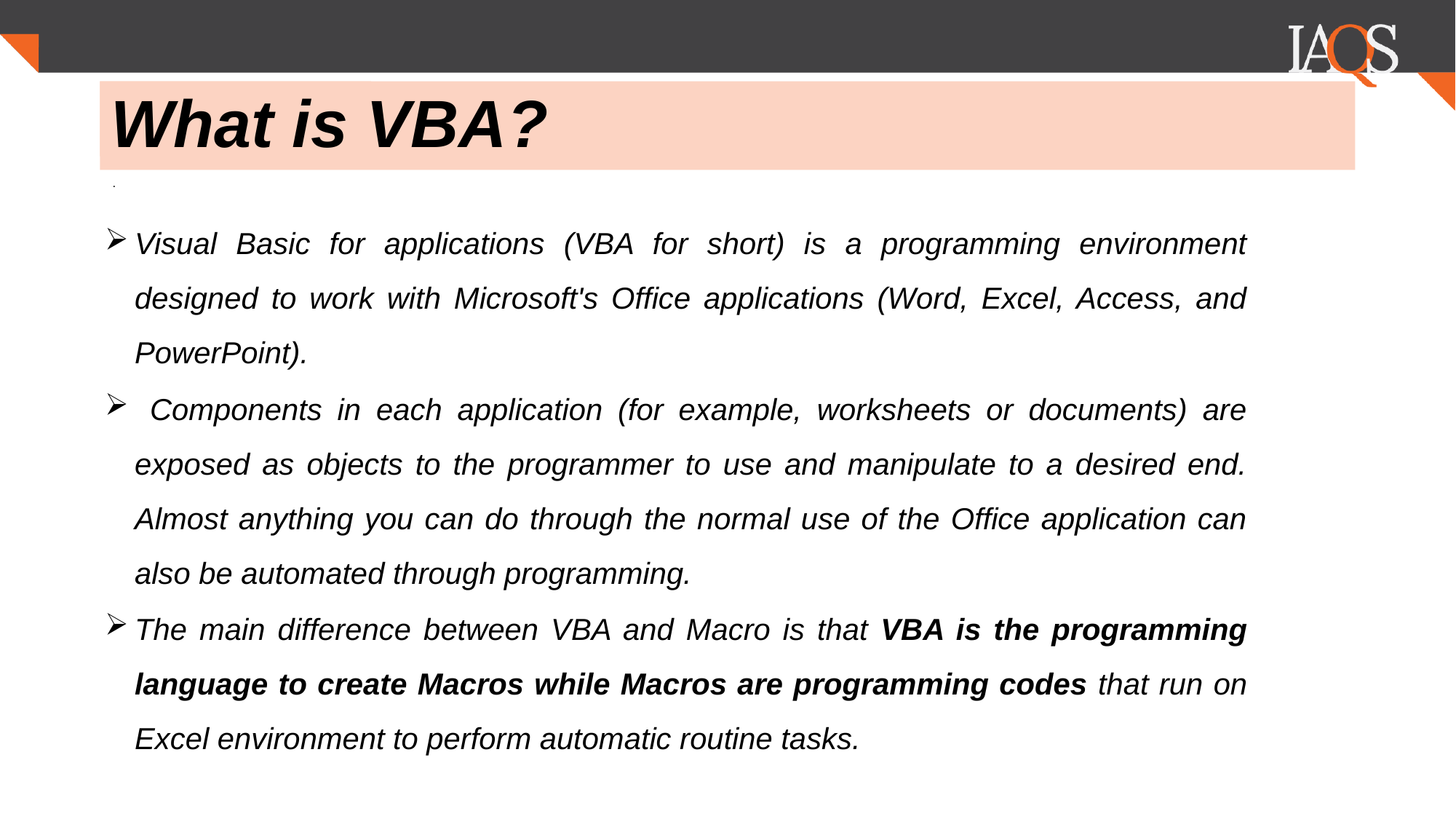

# What is VBA?

.
Visual Basic for applications (VBA for short) is a programming environment designed to work with Microsoft's Office applications (Word, Excel, Access, and PowerPoint).
 Components in each application (for example, worksheets or documents) are exposed as objects to the programmer to use and manipulate to a desired end. Almost anything you can do through the normal use of the Office application can also be automated through programming.
The main difference between VBA and Macro is that VBA is the programming language to create Macros while Macros are programming codes that run on Excel environment to perform automatic routine tasks.